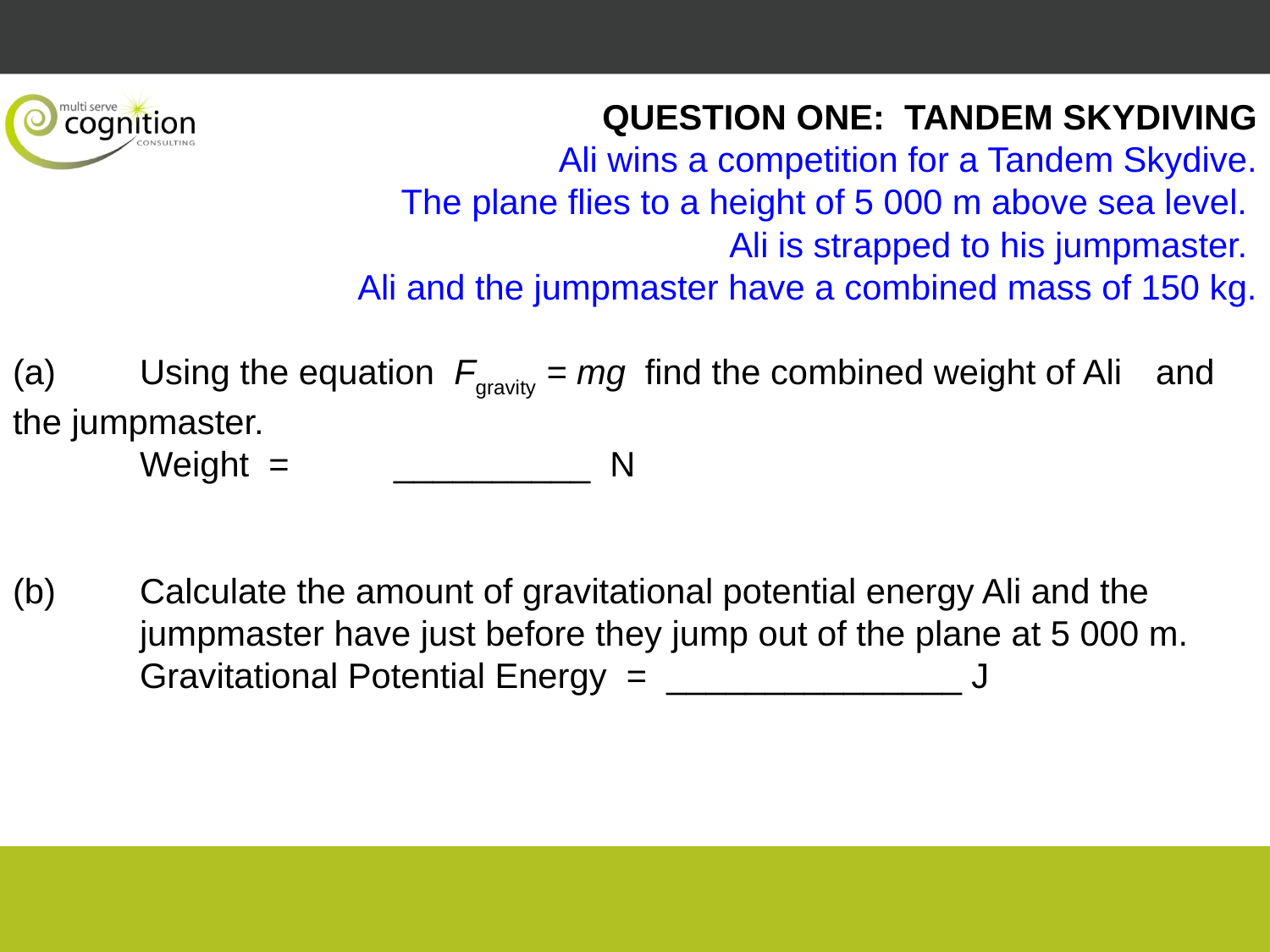

QUESTION ONE:  TANDEM SKYDIVING
Ali wins a competition for a Tandem Skydive.
The plane flies to a height of 5 000 m above sea level.
Ali is strapped to his jumpmaster.
Ali and the jumpmaster have a combined mass of 150 kg.

(a)	Using the equation  Fgravity = mg  find the combined weight of Ali 	and the jumpmaster.
	Weight  =  	__________  N

(b)	Calculate the amount of gravitational potential energy Ali and the 	jumpmaster have just before they jump out of the plane at 5 000 m.
	Gravitational Potential Energy  =  _______________ J